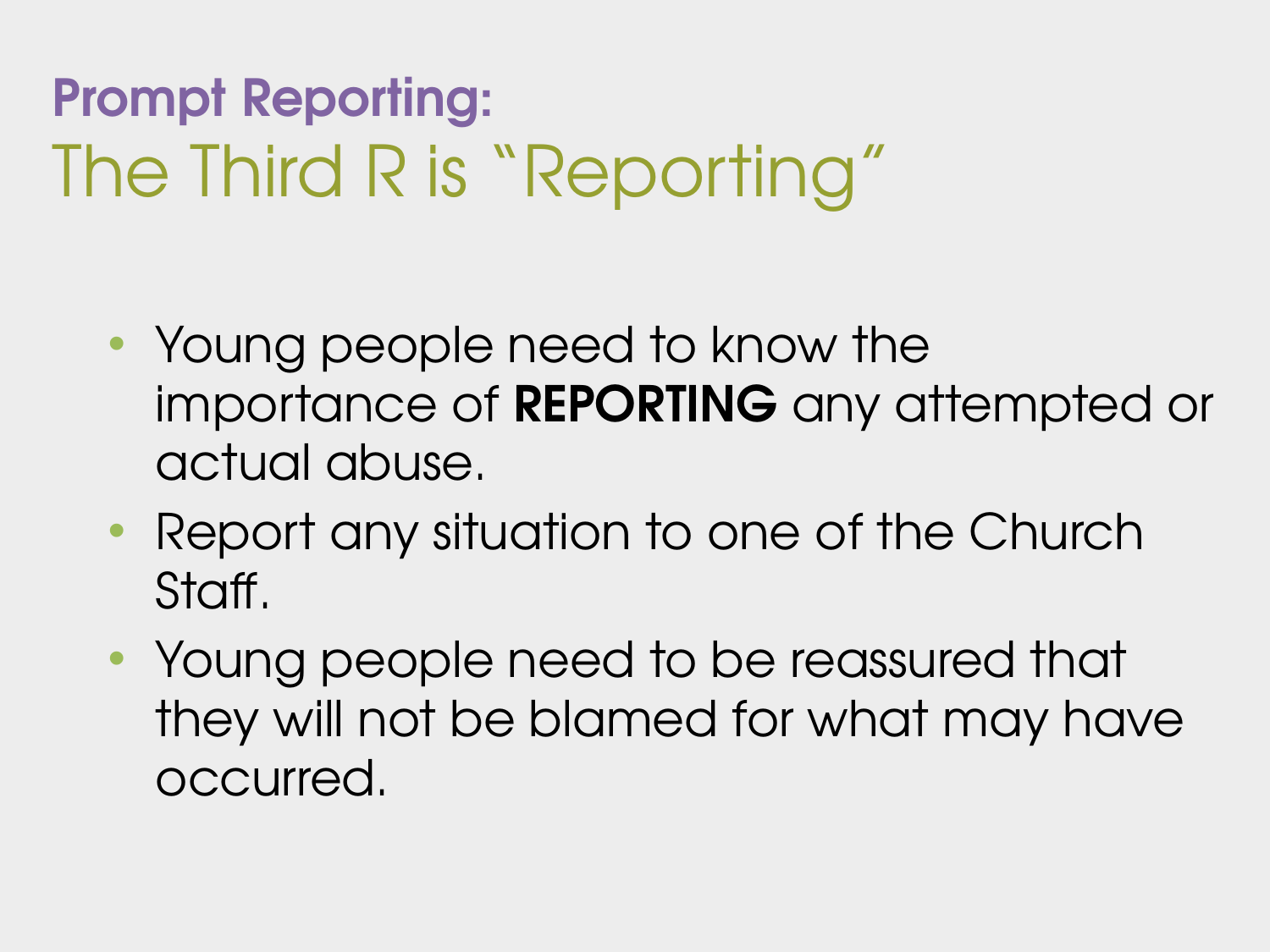

# Prompt Reporting: The Third R is “Reporting”
Young people need to know the importance of REPORTING any attempted or actual abuse.
Report any situation to one of the Church Staff.
Young people need to be reassured that they will not be blamed for what may have occurred.